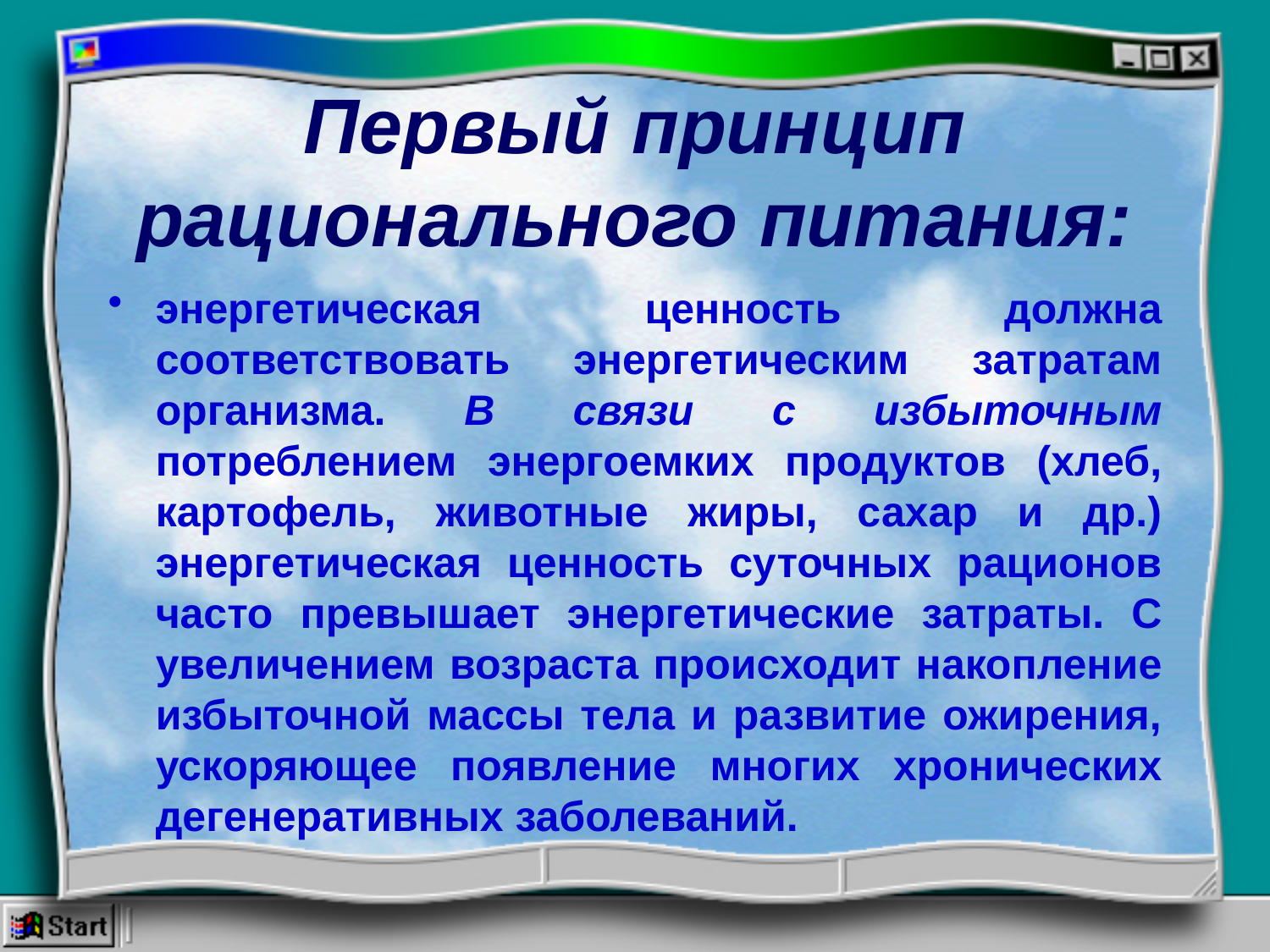

# Первый принцип рационального питания:
энергетическая ценность должна соответствовать энергетическим затратам организма. В связи с избыточным потреблением энергоемких продуктов (хлеб, картофель, животные жиры, сахар и др.) энергетическая ценность суточных рационов часто превышает энергетические затраты. С увеличением возраста происходит накопление избыточной массы тела и развитие ожирения, ускоряющее появление многих хронических дегенеративных заболеваний.